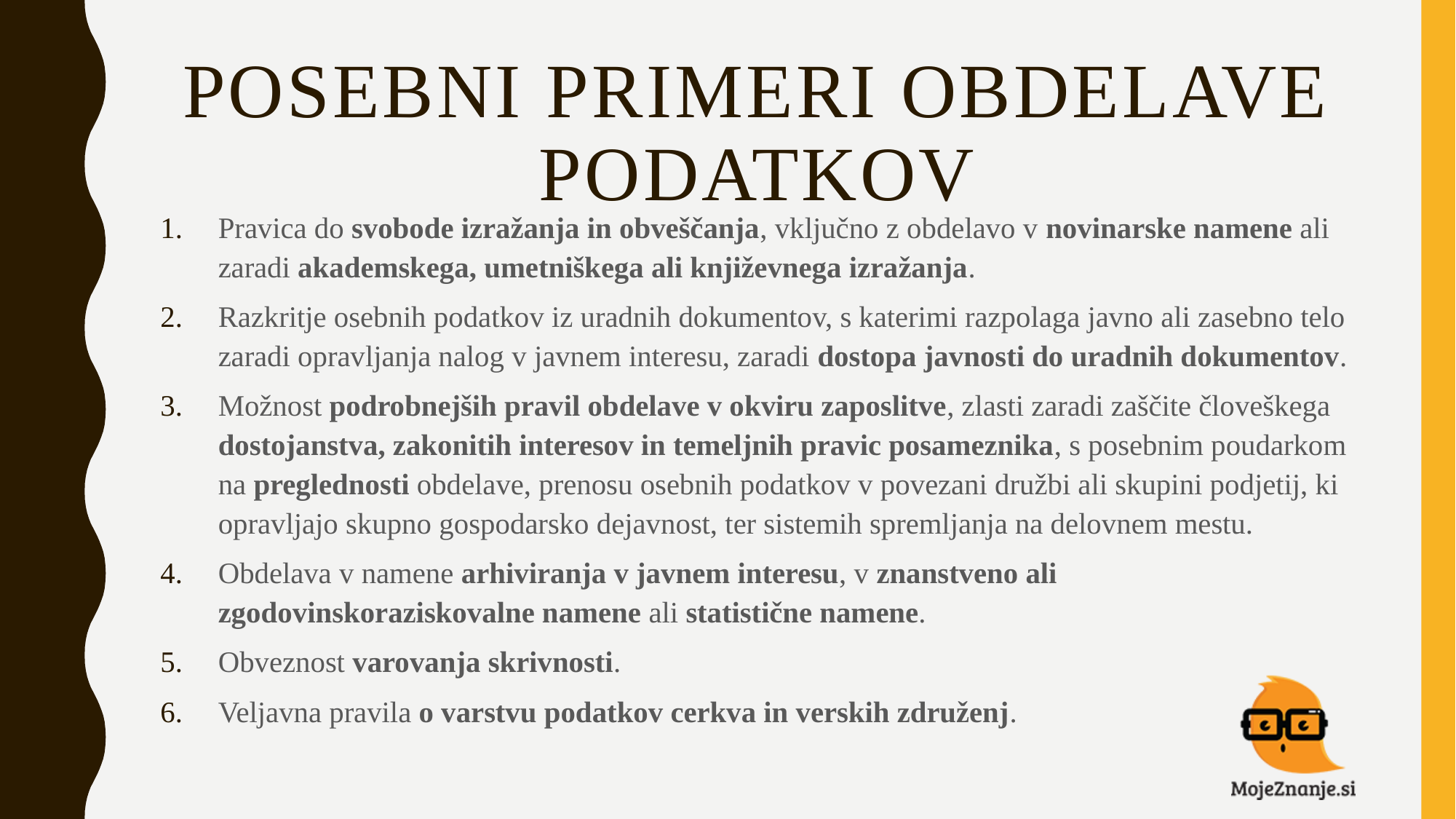

# Posebni primeri obdelave podatkov
Pravica do svobode izražanja in obveščanja, vključno z obdelavo v novinarske namene ali zaradi akademskega, umetniškega ali književnega izražanja.
Razkritje osebnih podatkov iz uradnih dokumentov, s katerimi razpolaga javno ali zasebno telo zaradi opravljanja nalog v javnem interesu, zaradi dostopa javnosti do uradnih dokumentov.
Možnost podrobnejših pravil obdelave v okviru zaposlitve, zlasti zaradi zaščite človeškega dostojanstva, zakonitih interesov in temeljnih pravic posameznika, s posebnim poudarkom na preglednosti obdelave, prenosu osebnih podatkov v povezani družbi ali skupini podjetij, ki opravljajo skupno gospodarsko dejavnost, ter sistemih spremljanja na delovnem mestu.
Obdelava v namene arhiviranja v javnem interesu, v znanstveno ali zgodovinskoraziskovalne namene ali statistične namene.
Obveznost varovanja skrivnosti.
Veljavna pravila o varstvu podatkov cerkva in verskih združenj.